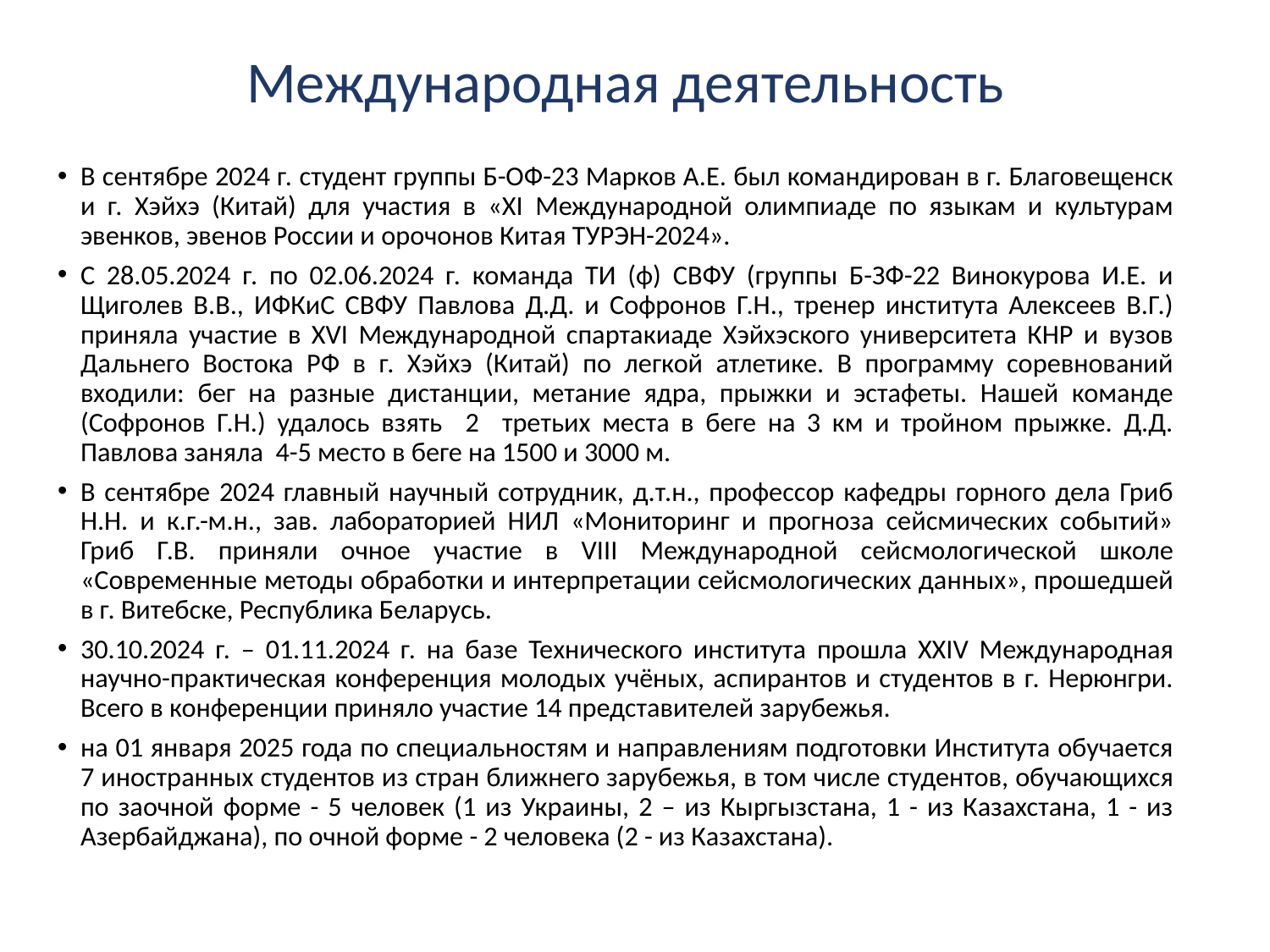

# Международная деятельность
В сентябре 2024 г. студент группы Б-ОФ-23 Марков А.Е. был командирован в г. Благовещенск и г. Хэйхэ (Китай) для участия в «XI Международной олимпиаде по языкам и культурам эвенков, эвенов России и орочонов Китая ТУРЭН-2024».
С 28.05.2024 г. по 02.06.2024 г. команда ТИ (ф) СВФУ (группы Б-ЗФ-22 Винокурова И.Е. и Щиголев В.В., ИФКиС СВФУ Павлова Д.Д. и Софронов Г.Н., тренер института Алексеев В.Г.) приняла участие в XVI Международной спартакиаде Хэйхэского университета КНР и вузов Дальнего Востока РФ в г. Хэйхэ (Китай) по легкой атлетике. В программу соревнований входили: бег на разные дистанции, метание ядра, прыжки и эстафеты. Нашей команде (Софронов Г.Н.) удалось взять  2  третьих места в беге на 3 км и тройном прыжке. Д.Д. Павлова заняла  4-5 место в беге на 1500 и 3000 м.
В сентябре 2024 главный научный сотрудник, д.т.н., профессор кафедры горного дела Гриб Н.Н. и к.г.-м.н., зав. лабораторией НИЛ «Мониторинг и прогноза сейсмических событий» Гриб Г.В. приняли очное участие в VIII Международной сейсмологической школе «Современные методы обработки и интерпретации сейсмологических данных», прошедшей в г. Витебске, Республика Беларусь.
30.10.2024 г. – 01.11.2024 г. на базе Технического института прошла ХХIV Международная научно-практическая конференция молодых учёных, аспирантов и студентов в г. Нерюнгри. Всего в конференции приняло участие 14 представителей зарубежья.
на 01 января 2025 года по специальностям и направлениям подготовки Института обучается 7 иностранных студентов из стран ближнего зарубежья, в том числе студентов, обучающихся по заочной форме - 5 человек (1 из Украины, 2 – из Кыргызстана, 1 - из Казахстана, 1 - из Азербайджана), по очной форме - 2 человека (2 - из Казахстана).